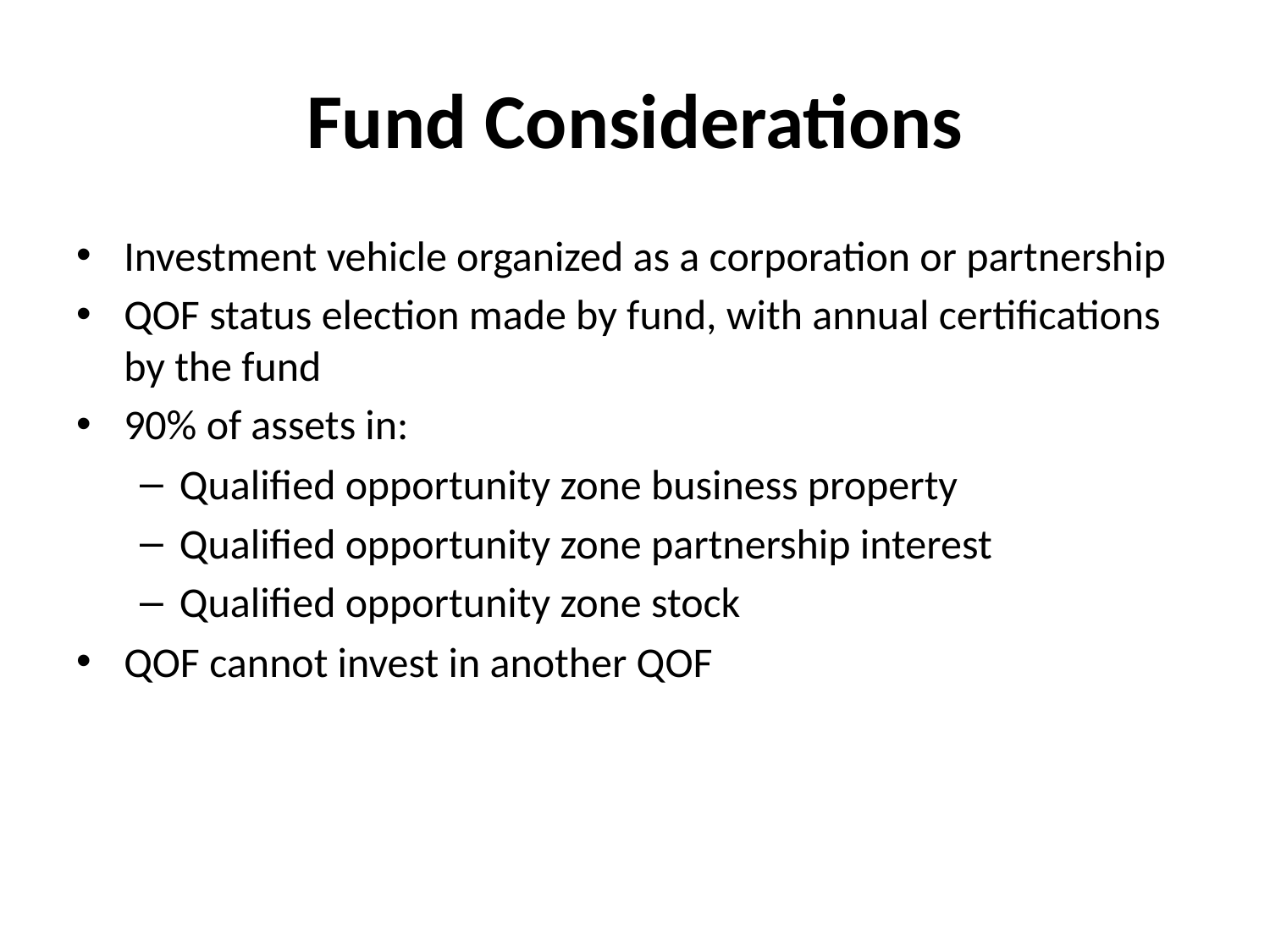

# Fund Considerations
Investment vehicle organized as a corporation or partnership
QOF status election made by fund, with annual certifications by the fund
90% of assets in:
Qualified opportunity zone business property
Qualified opportunity zone partnership interest
Qualified opportunity zone stock
QOF cannot invest in another QOF